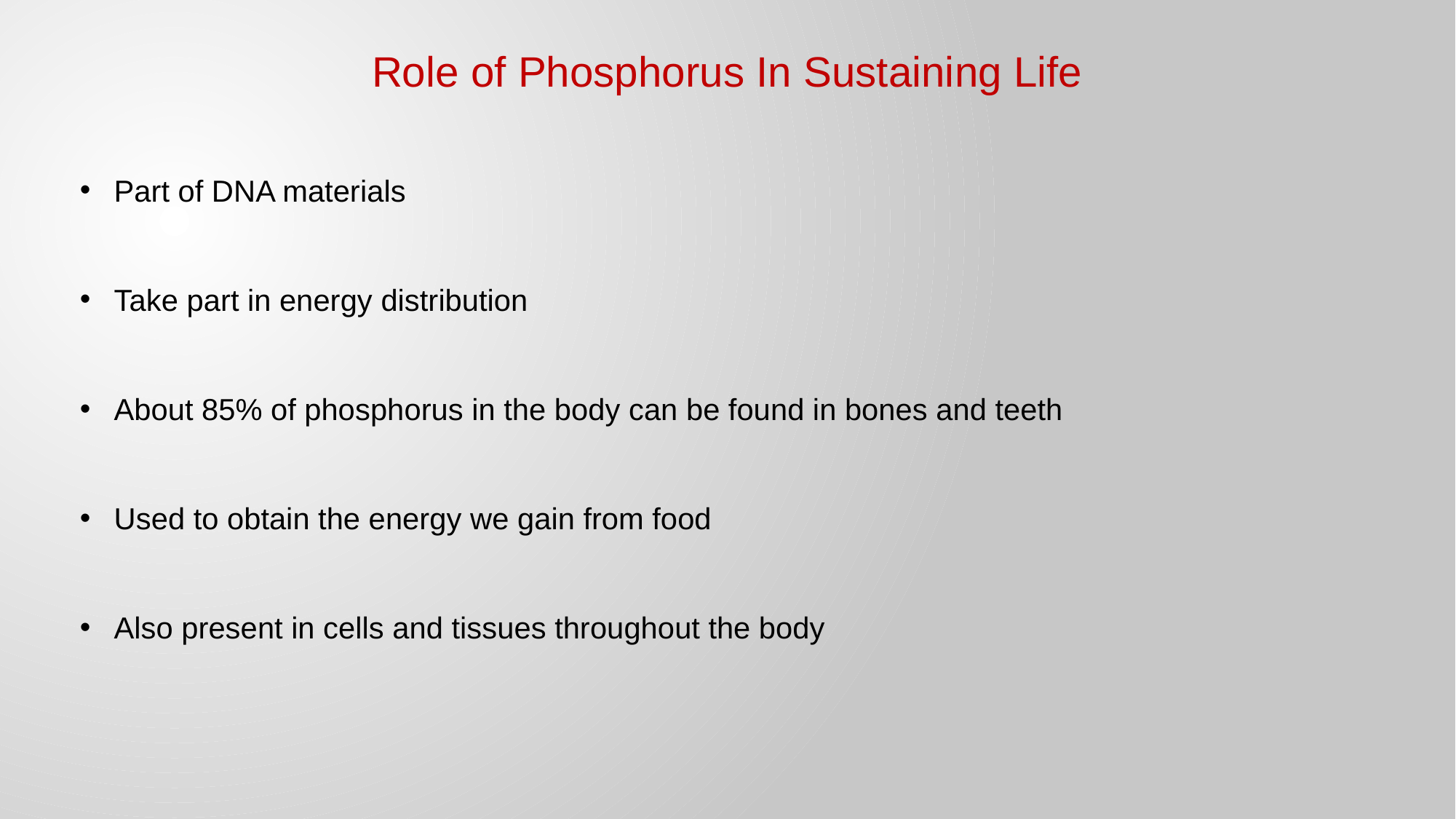

Role of Phosphorus In Sustaining Life
Part of DNA materials

Take part in energy distribution

About 85% of phosphorus in the body can be found in bones and teeth

Used to obtain the energy we gain from food

Also present in cells and tissues throughout the body